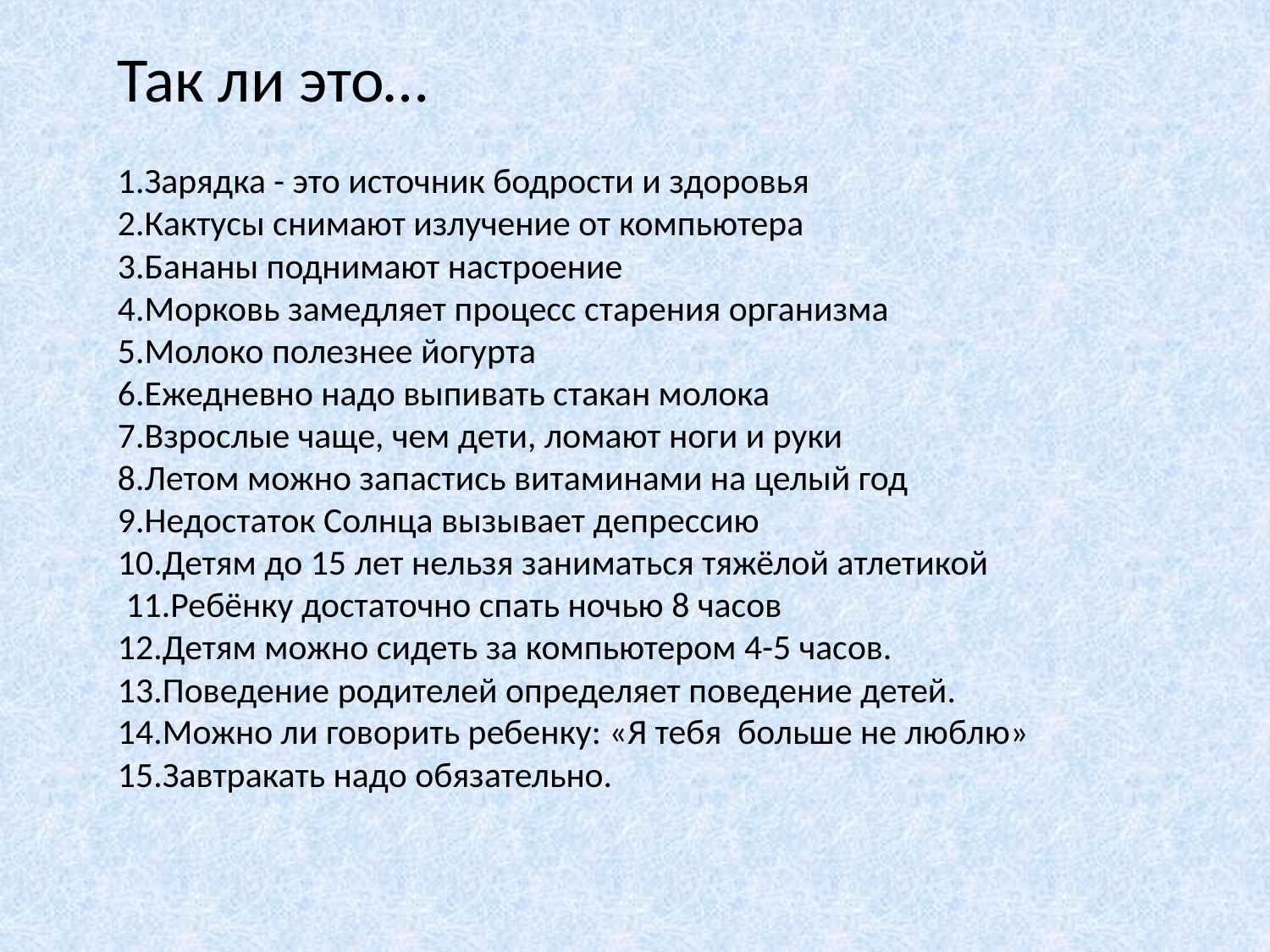

Так ли это…

1.Зарядка - это источник бодрости и здоровья
2.Кактусы снимают излучение от компьютера
3.Бананы поднимают настроение
4.Морковь замедляет процесс старения организма
5.Молоко полезнее йогурта
6.Ежедневно надо выпивать стакан молока
7.Взрослые чаще, чем дети, ломают ноги и руки
8.Летом можно запастись витаминами на целый год
9.Недостаток Солнца вызывает депрессию
10.Детям до 15 лет нельзя заниматься тяжёлой атлетикой
 11.Ребёнку достаточно спать ночью 8 часов
12.Детям можно сидеть за компьютером 4-5 часов.
13.Поведение родителей определяет поведение детей.
14.Можно ли говорить ребенку: «Я тебя  больше не люблю»
15.Завтракать надо обязательно.